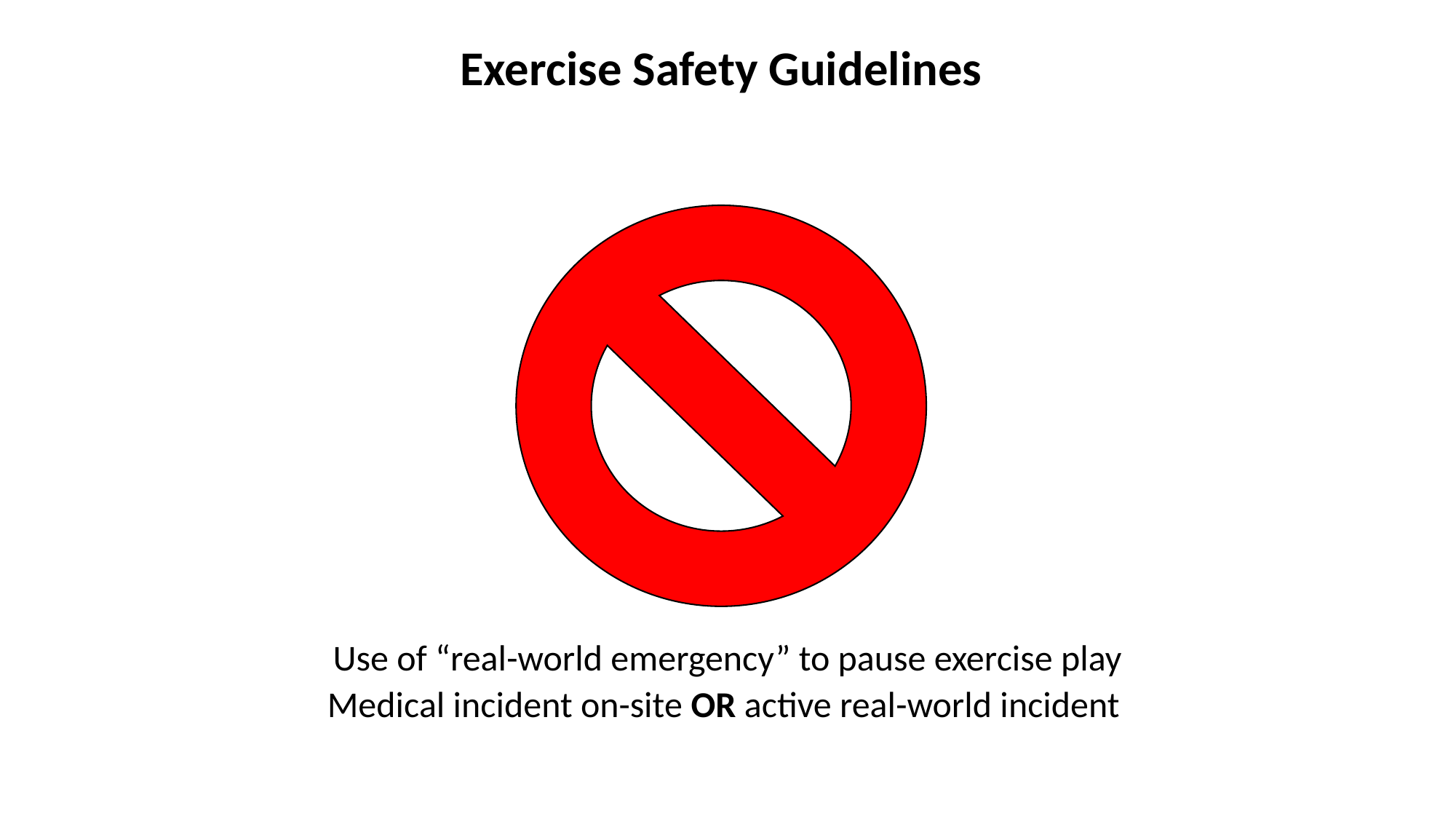

# Exercise Safety Guidelines

Use of “real-world emergency” to pause exercise play
Medical incident on-site OR active real-world incident